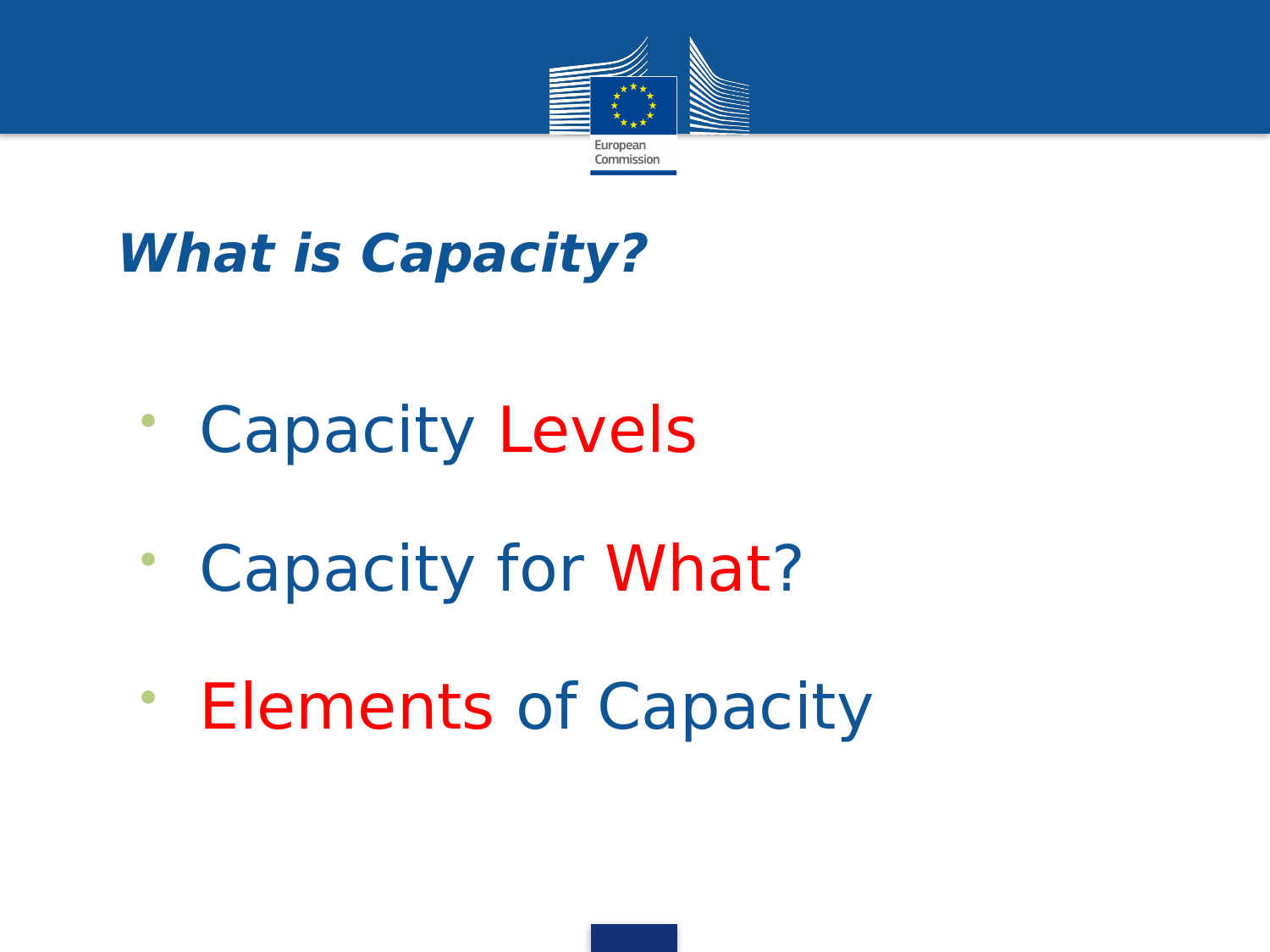

# What is Capacity?
 Capacity Levels

 Capacity for What?

 Elements of Capacity